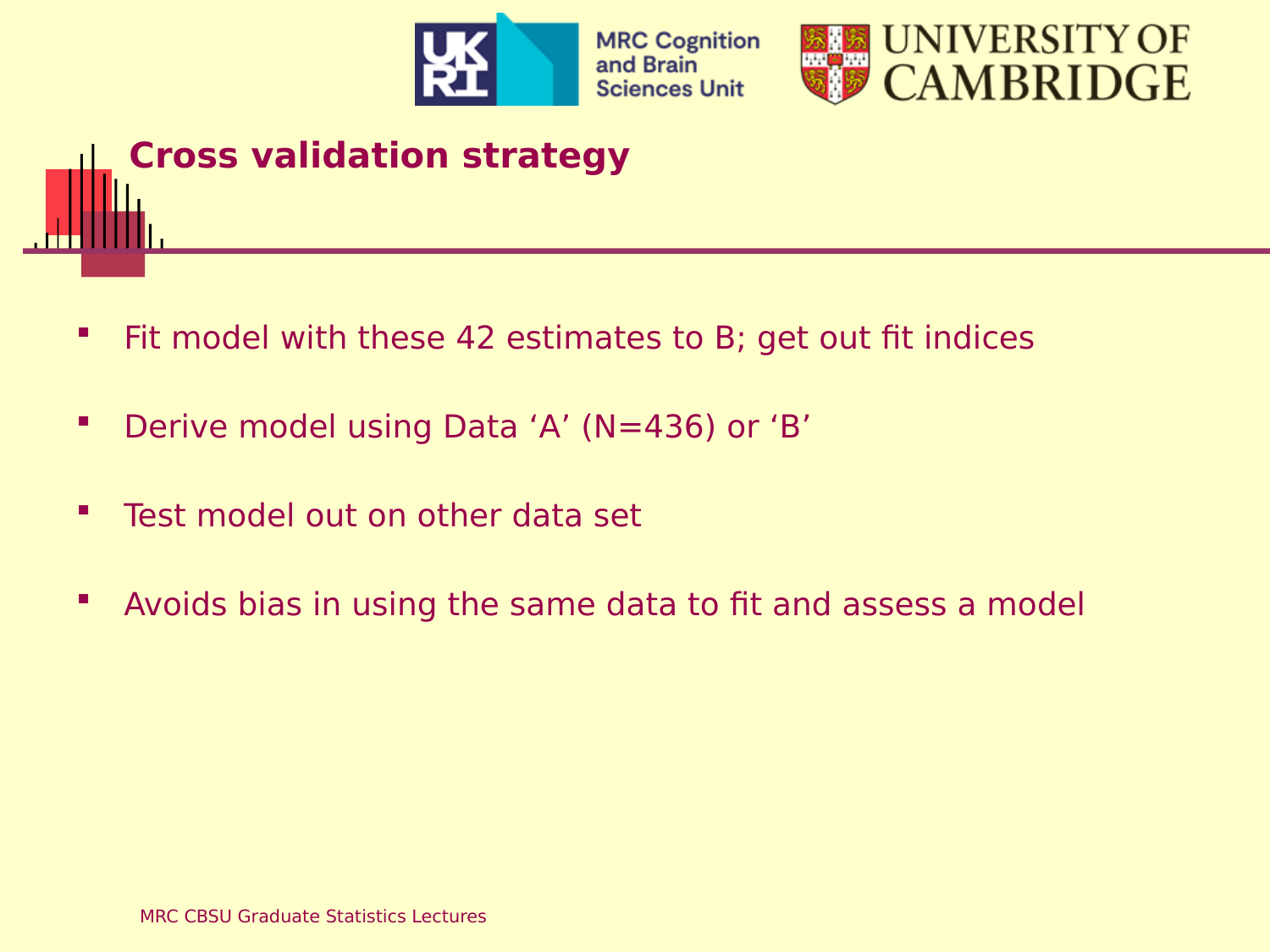

# Cross validation strategy

Fit model with these 42 estimates to B; get out fit indices

Derive model using Data ‘A’ (N=436) or ‘B’

Test model out on other data set

Avoids bias in using the same data to fit and assess a model

MRC CBSU Graduate Statistics Lectures